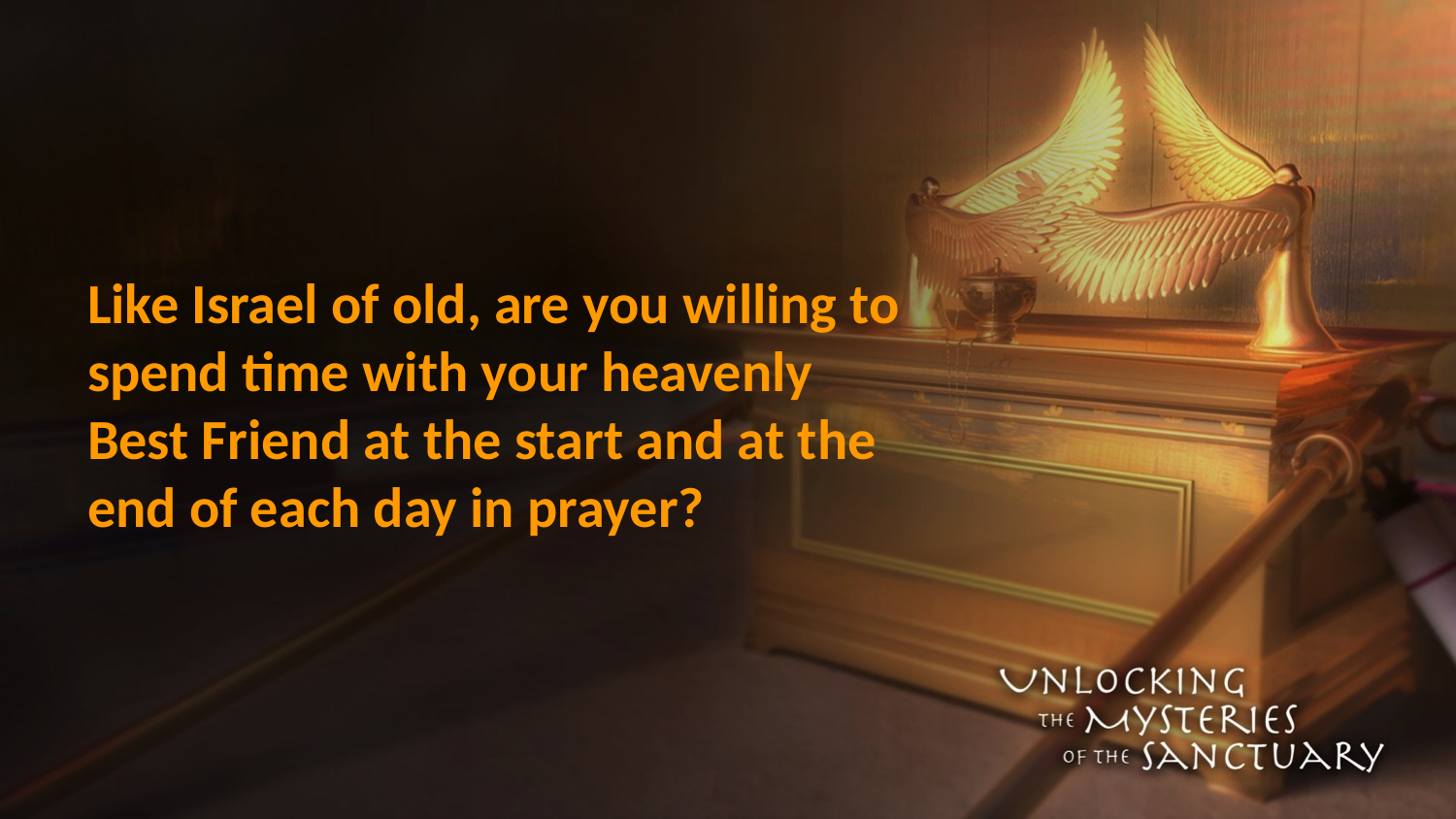

#

Like Israel of old, are you willing to spend time with your heavenly Best Friend at the start and at the end of each day in prayer?